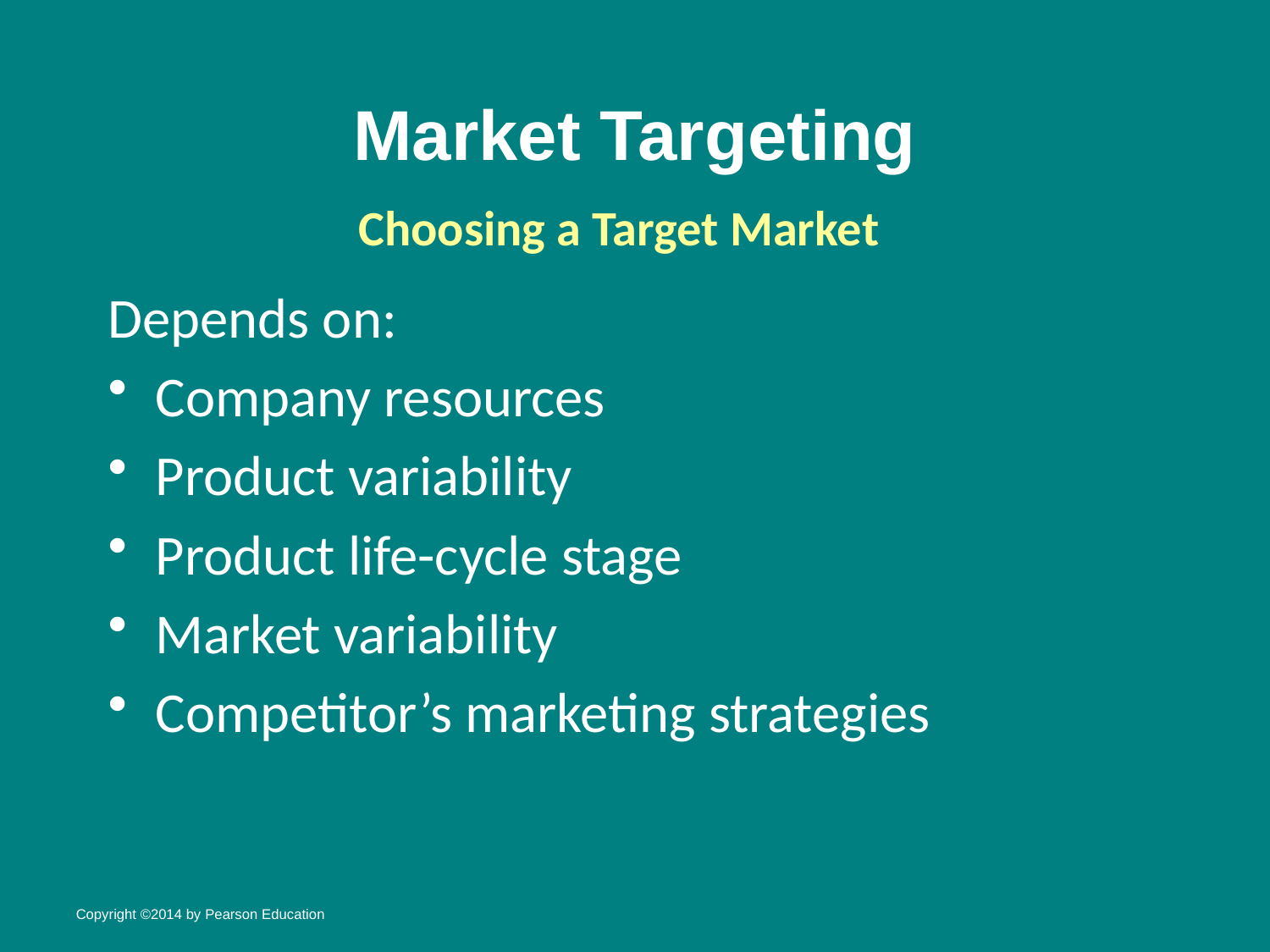

# Market Targeting
Choosing a Target Market

Depends on:
Company resources
Product variability
Product life-cycle stage
Market variability
Competitor’s marketing strategies

Copyright ©2014 by Pearson Education